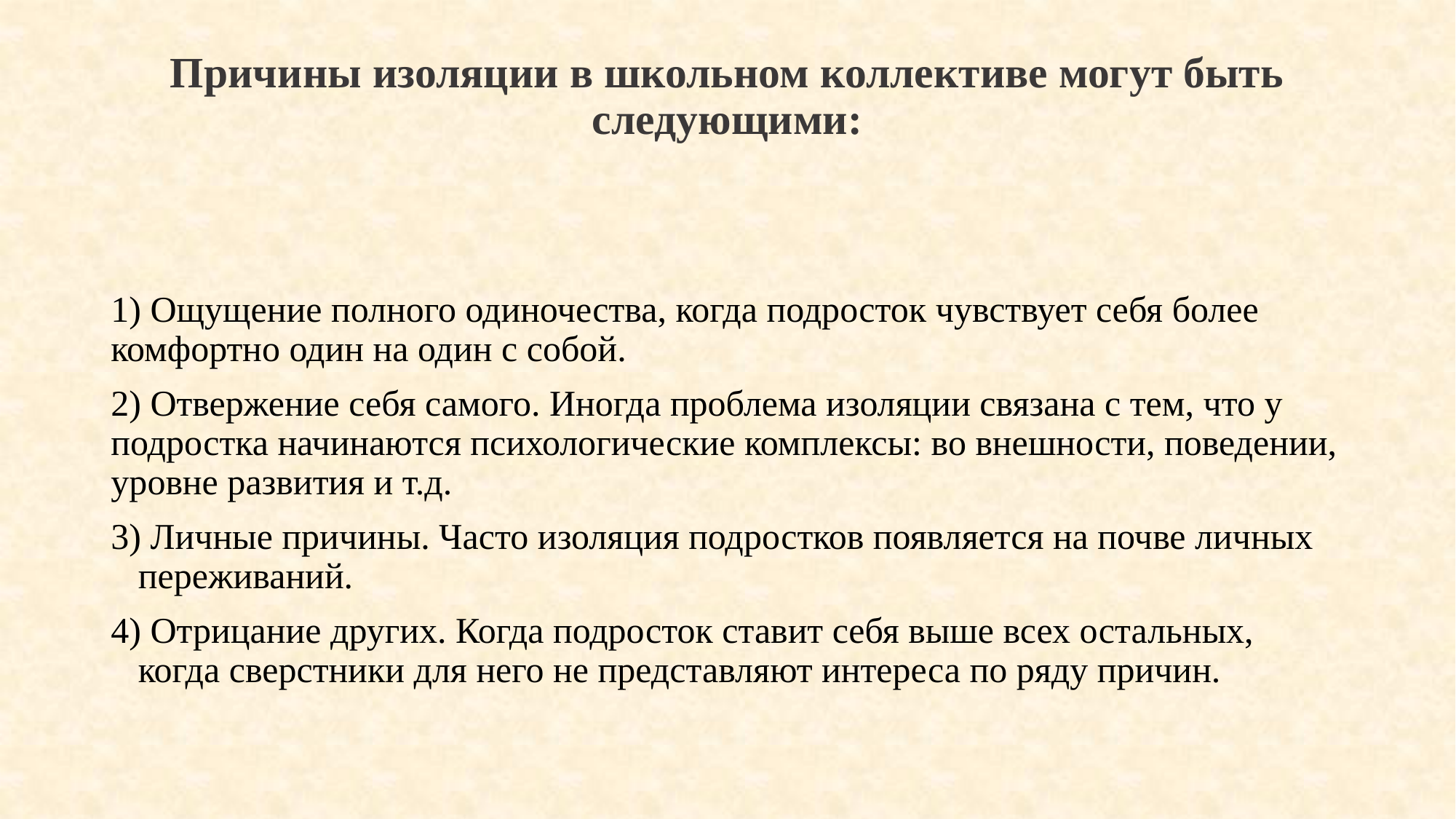

# Причины изоляции в школьном коллективе могут быть следующими:
1) Ощущение полного одиночества, когда подросток чувствует себя более комфортно один на один с собой.
2) Отвержение себя самого. Иногда проблема изоляции связана с тем, что у подростка начинаются психологические комплексы: во внешности, поведении, уровне развития и т.д.
3) Личные причины. Часто изоляция подростков появляется на почве личных переживаний.
4) Отрицание других. Когда подросток ставит себя выше всех остальных, когда сверстники для него не представляют интереса по ряду причин.